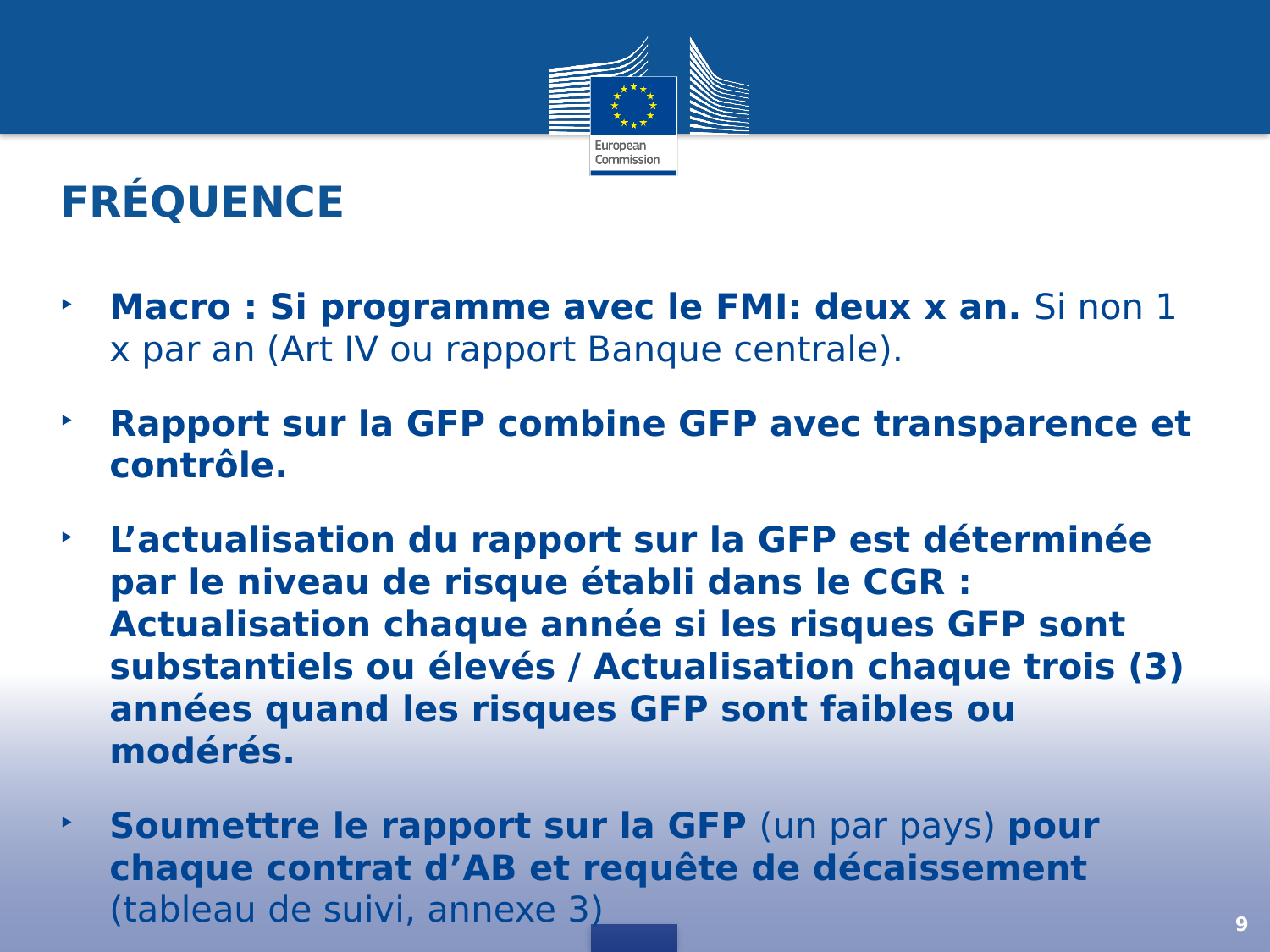

# Fréquence
Macro : Si programme avec le FMI: deux x an. Si non 1 x par an (Art IV ou rapport Banque centrale).
Rapport sur la GFP combine GFP avec transparence et contrôle.
L’actualisation du rapport sur la GFP est déterminée par le niveau de risque établi dans le CGR : Actualisation chaque année si les risques GFP sont substantiels ou élevés / Actualisation chaque trois (3) années quand les risques GFP sont faibles ou modérés.
Soumettre le rapport sur la GFP (un par pays) pour chaque contrat d’AB et requête de décaissement (tableau de suivi, annexe 3)

9